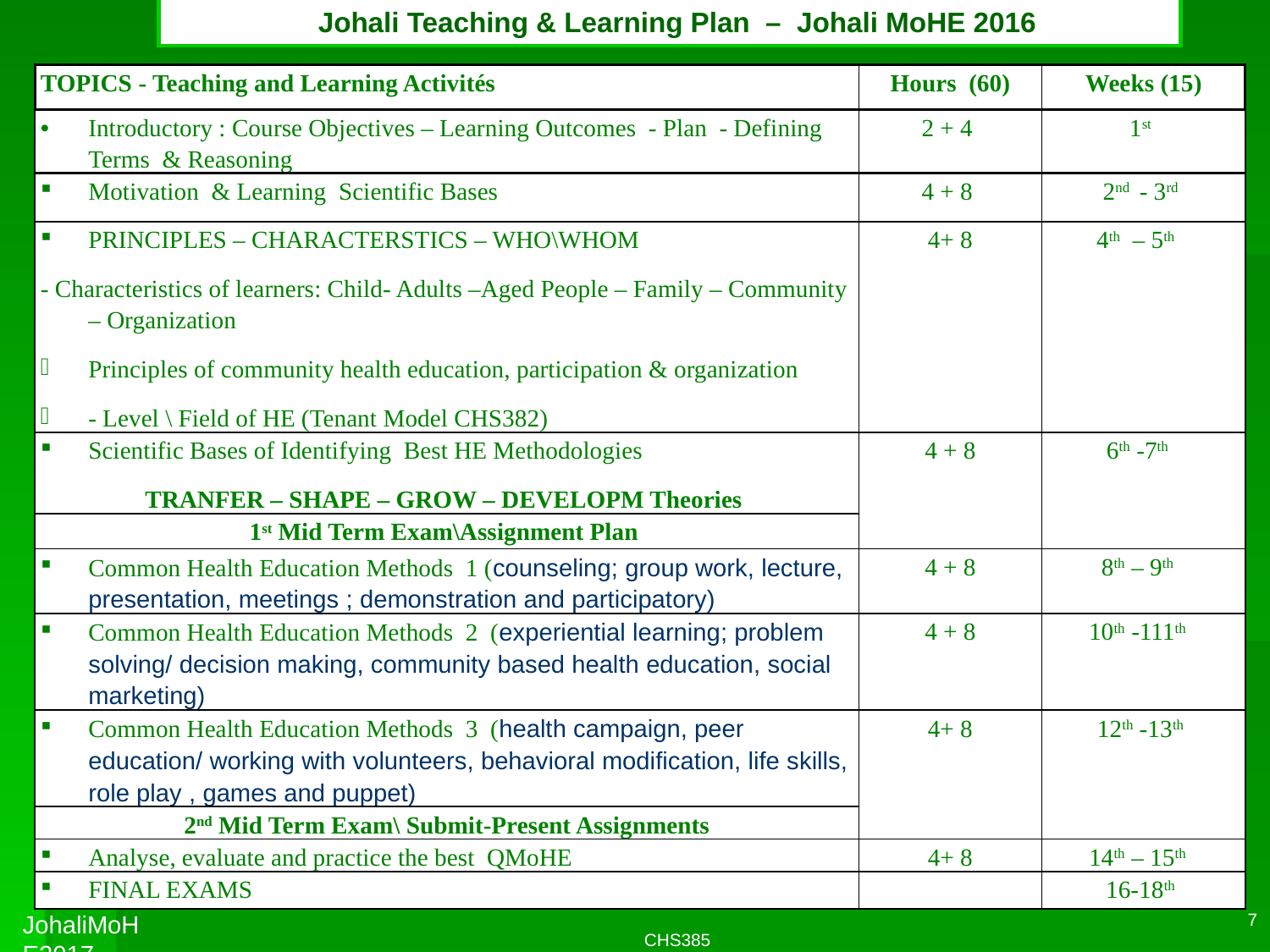

# Johali Teaching & Learning Plan  –  Johali MoHE 2016
| TOPICS - Teaching and Learning Activités | Hours (60) | Weeks (15) |
| --- | --- | --- |
| Introductory : Course Objectives – Learning Outcomes - Plan - Defining Terms & Reasoning | 2 + 4 | 1st |
| Motivation & Learning Scientific Bases | 4 + 8 | 2nd - 3rd |
| PRINCIPLES – CHARACTERSTICS – WHO\WHOM - Characteristics of learners: Child- Adults –Aged People – Family – Community – Organization Principles of community health education, participation & organization - Level \ Field of HE (Tenant Model CHS382) | 4+ 8 | 4th – 5th |
| Scientific Bases of Identifying Best HE Methodologies TRANFER – SHAPE – GROW – DEVELOPM Theories | 4 + 8 | 6th -7th |
| 1st Mid Term Exam\Assignment Plan |  |  |
| Common Health Education Methods 1 (counseling; group work, lecture, presentation, meetings ; demonstration and participatory) | 4 + 8 | 8th – 9th |
| Common Health Education Methods 2 (experiential learning; problem solving/ decision making, community based health education, social marketing) | 4 + 8 | 10th -111th |
| Common Health Education Methods 3 (health campaign, peer education/ working with volunteers, behavioral modification, life skills, role play , games and puppet) | 4+ 8 | 12th -13th |
| 2nd Mid Term Exam\ Submit-Present Assignments |  |  |
| Analyse, evaluate and practice the best QMoHE | 4+ 8 | 14th – 15th |
| FINAL EXAMS |  | 16-18th |
JohaliMoHE2017
7
CHS385